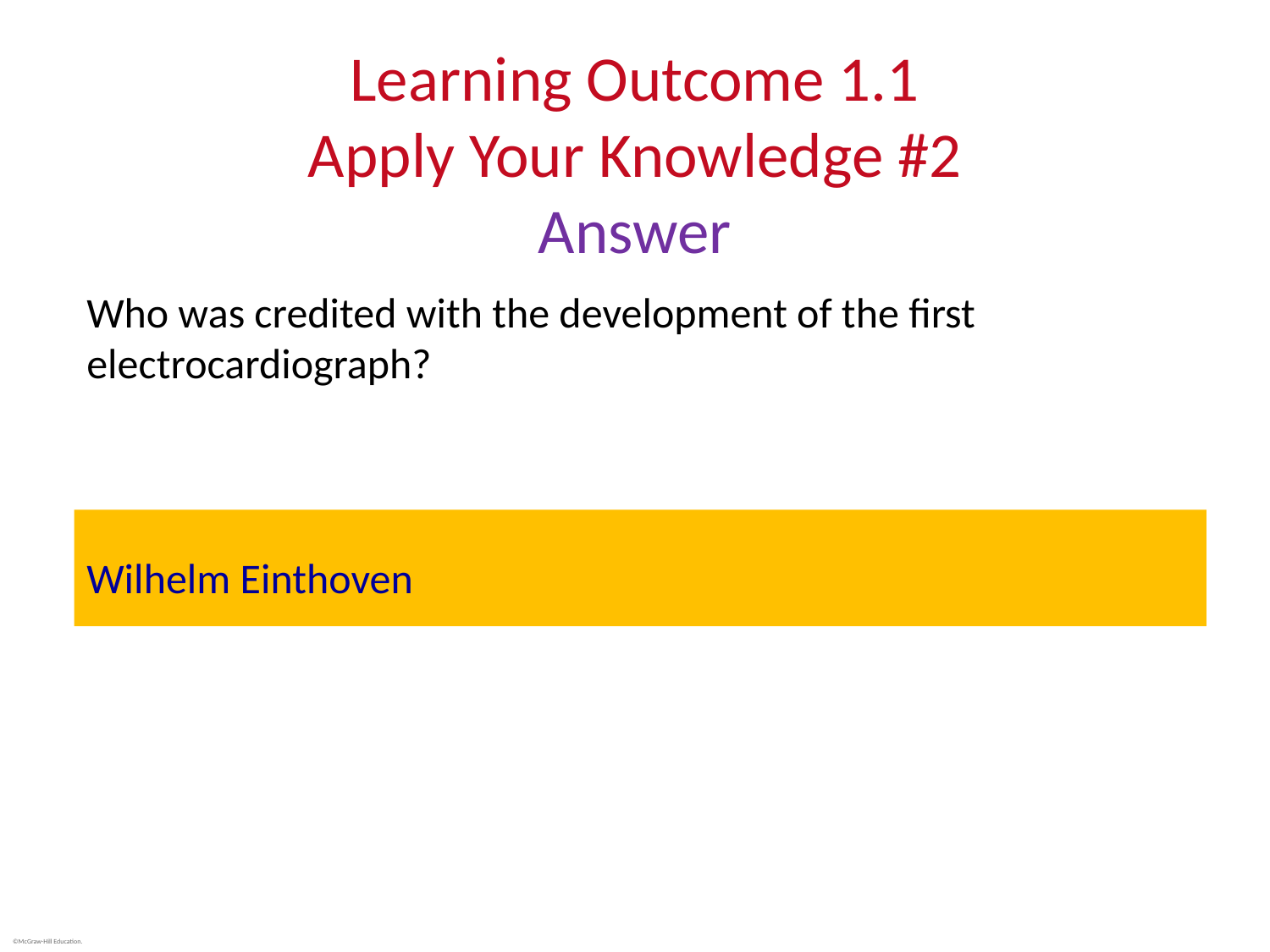

# Learning Outcome 1.1 Apply Your Knowledge #2 Answer
Who was credited with the development of the first electrocardiograph?

Wilhelm Einthoven